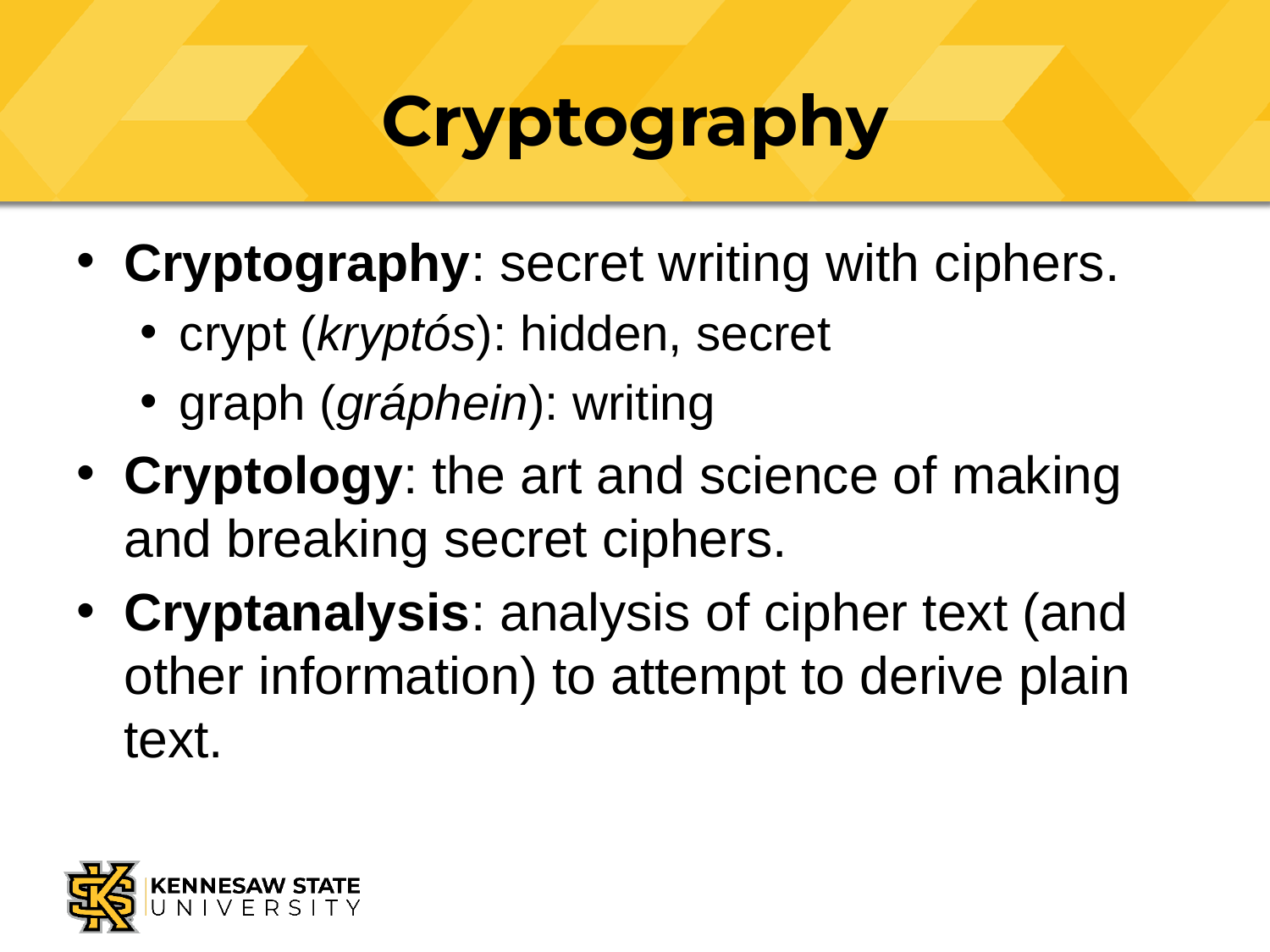

# Cryptography
Cryptography: secret writing with ciphers.
crypt (kryptós): hidden, secret
graph (gráphein): writing
Cryptology: the art and science of making and breaking secret ciphers.
Cryptanalysis: analysis of cipher text (and other information) to attempt to derive plain text.